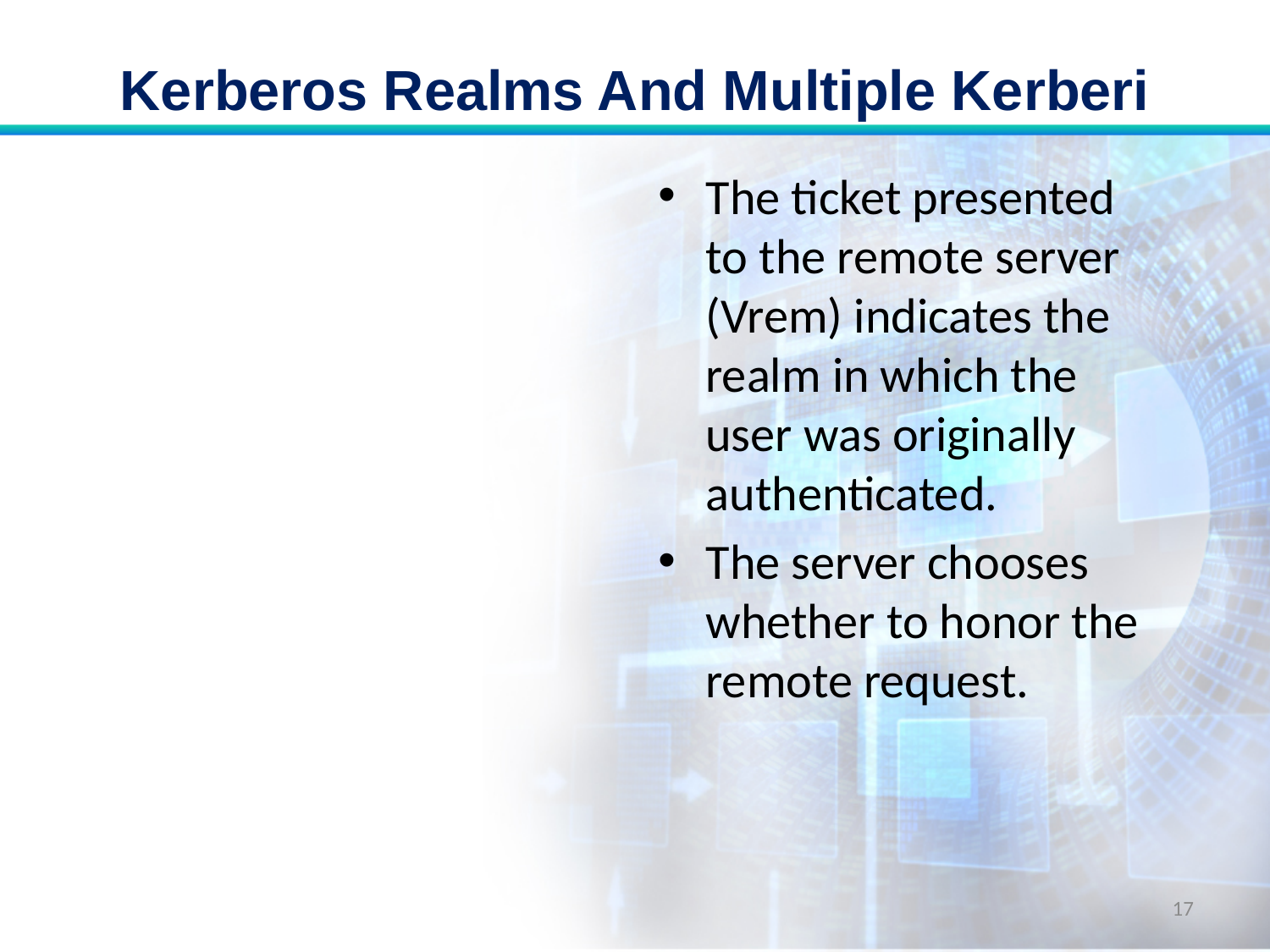

# Kerberos Realms And Multiple Kerberi
The ticket presented to the remote server (Vrem) indicates the realm in which the user was originally authenticated.
The server chooses whether to honor the remote request.
17